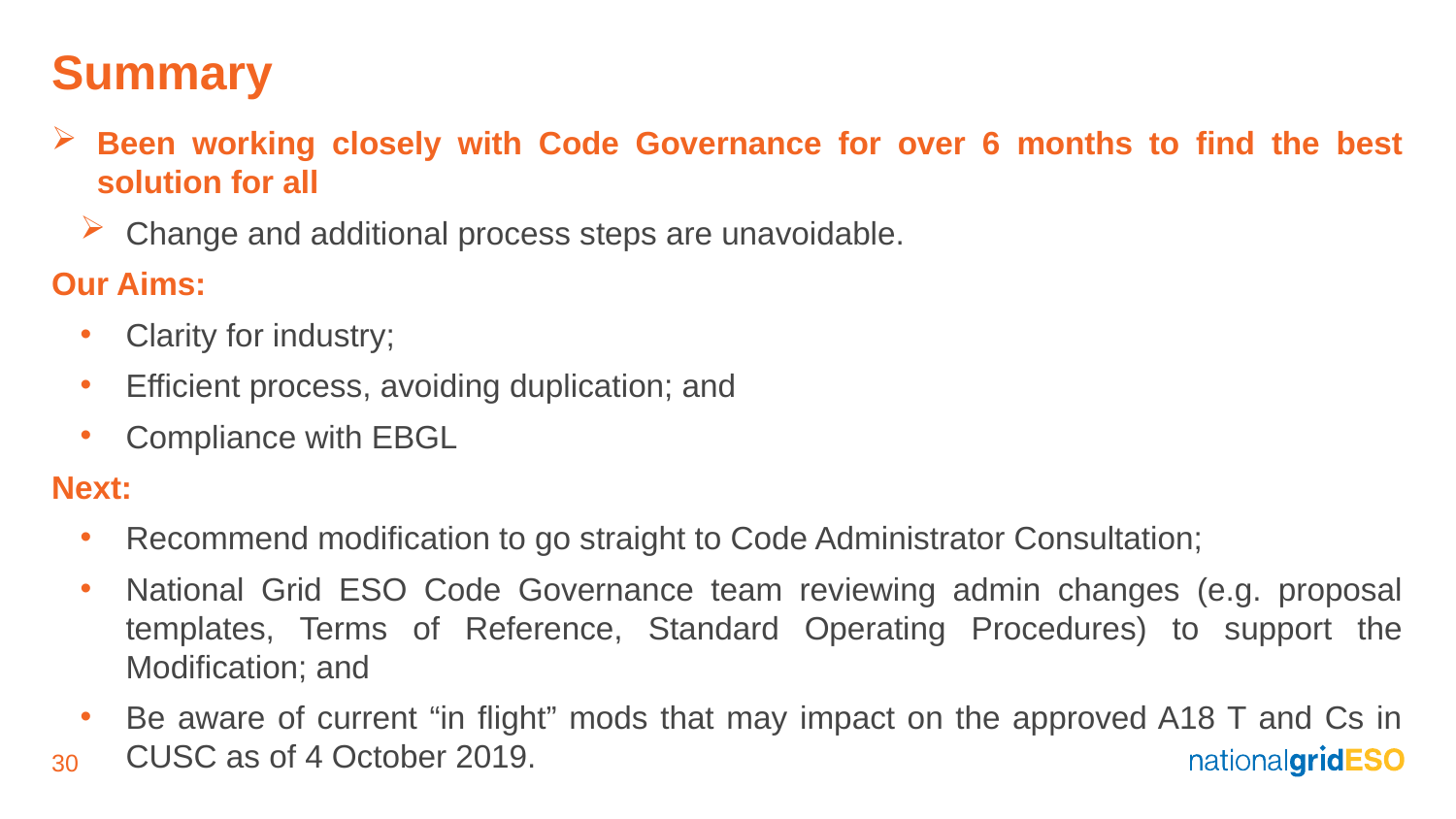

# Summary
Been working closely with Code Governance for over 6 months to find the best solution for all
Change and additional process steps are unavoidable.
Our Aims:
Clarity for industry;
Efficient process, avoiding duplication; and
Compliance with EBGL
Next:
Recommend modification to go straight to Code Administrator Consultation;
National Grid ESO Code Governance team reviewing admin changes (e.g. proposal templates, Terms of Reference, Standard Operating Procedures) to support the Modification; and
Be aware of current “in flight” mods that may impact on the approved A18 T and Cs in CUSC as of 4 October 2019.